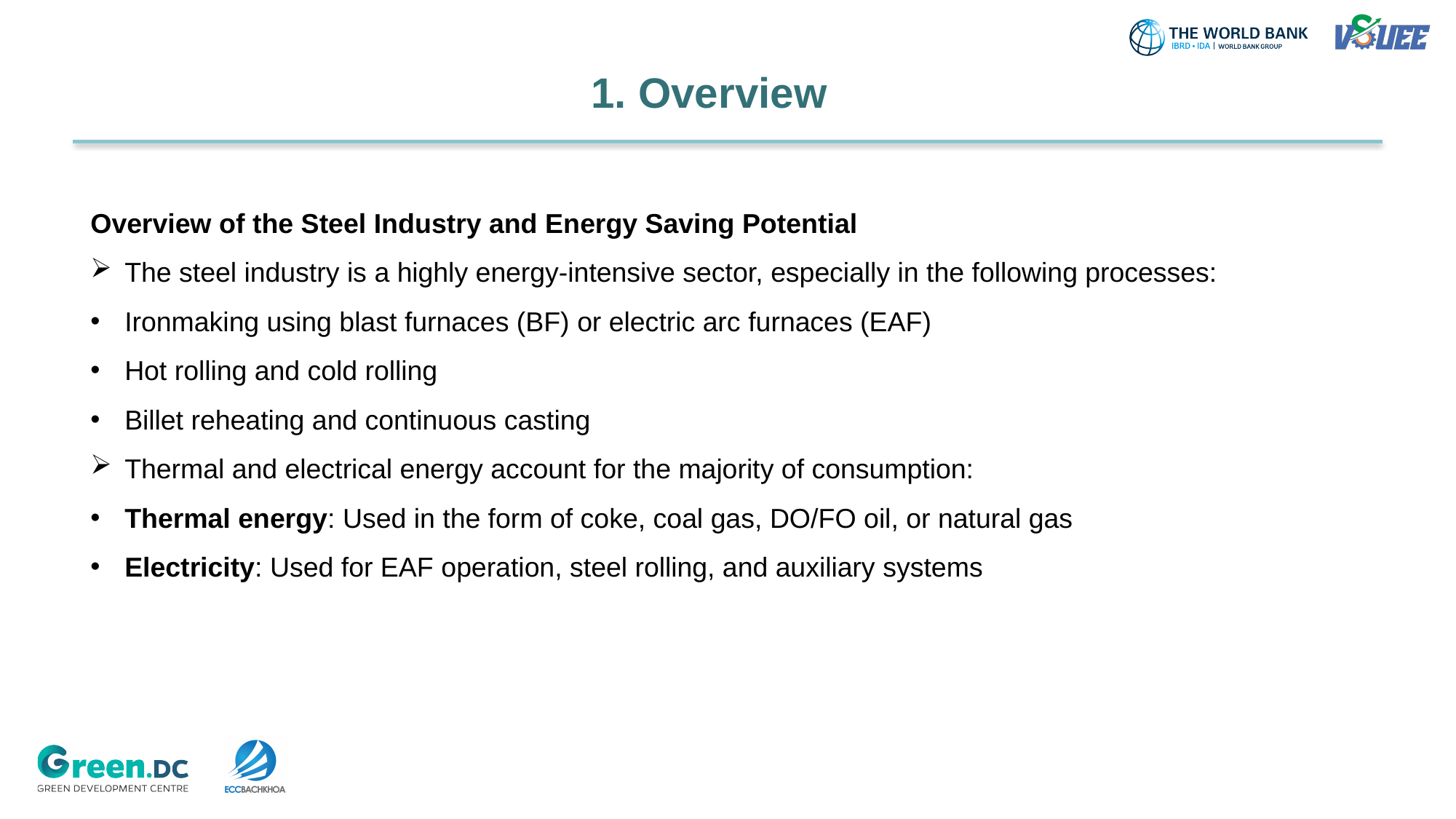

1. Overview
Overview of the Steel Industry and Energy Saving Potential
The steel industry is a highly energy-intensive sector, especially in the following processes:
Ironmaking using blast furnaces (BF) or electric arc furnaces (EAF)
Hot rolling and cold rolling
Billet reheating and continuous casting
Thermal and electrical energy account for the majority of consumption:
Thermal energy: Used in the form of coke, coal gas, DO/FO oil, or natural gas
Electricity: Used for EAF operation, steel rolling, and auxiliary systems